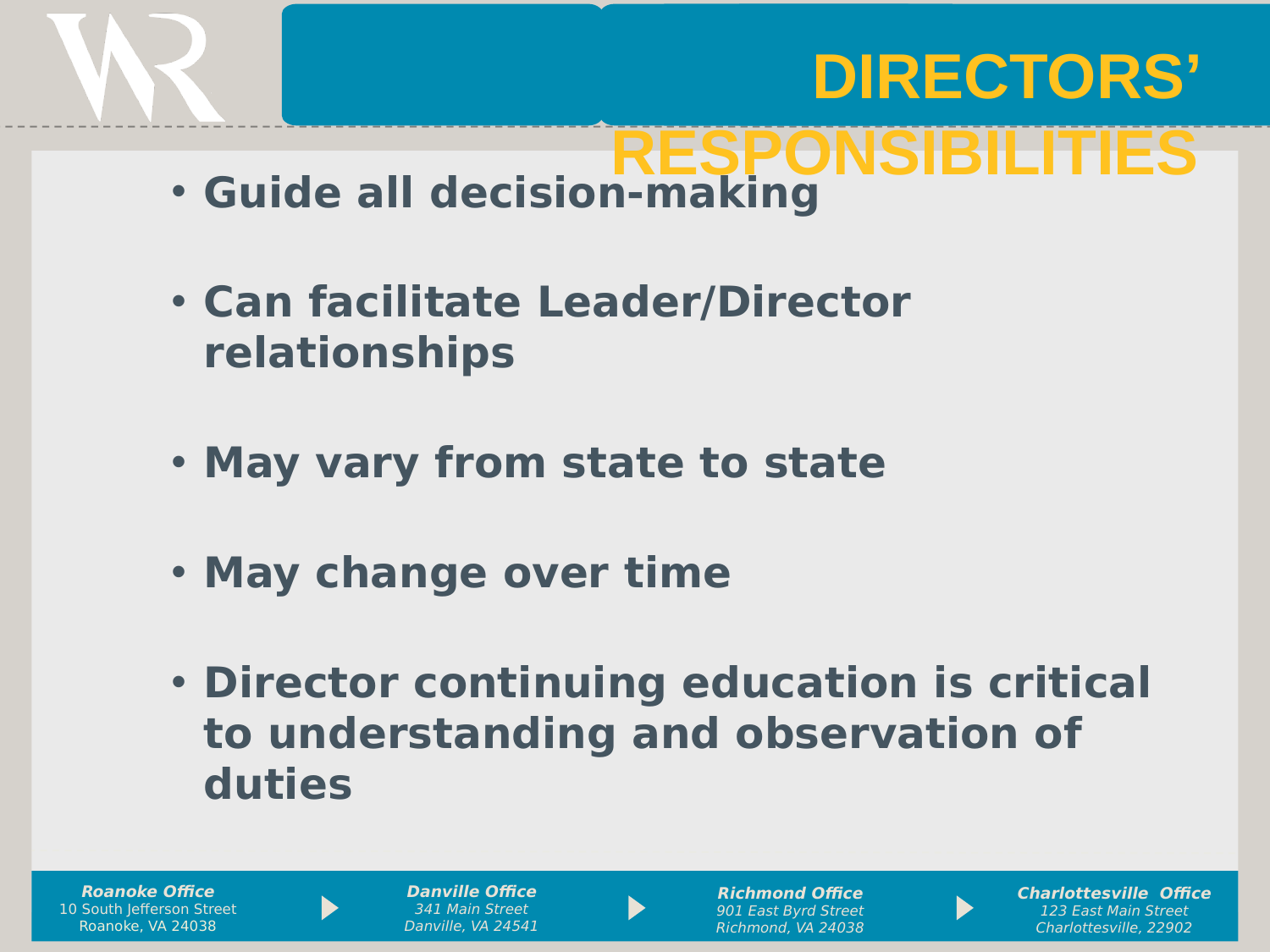

Directors’ Responsibilities
Guide all decision-making
Can facilitate Leader/Director relationships
May vary from state to state
May change over time
Director continuing education is critical to understanding and observation of duties